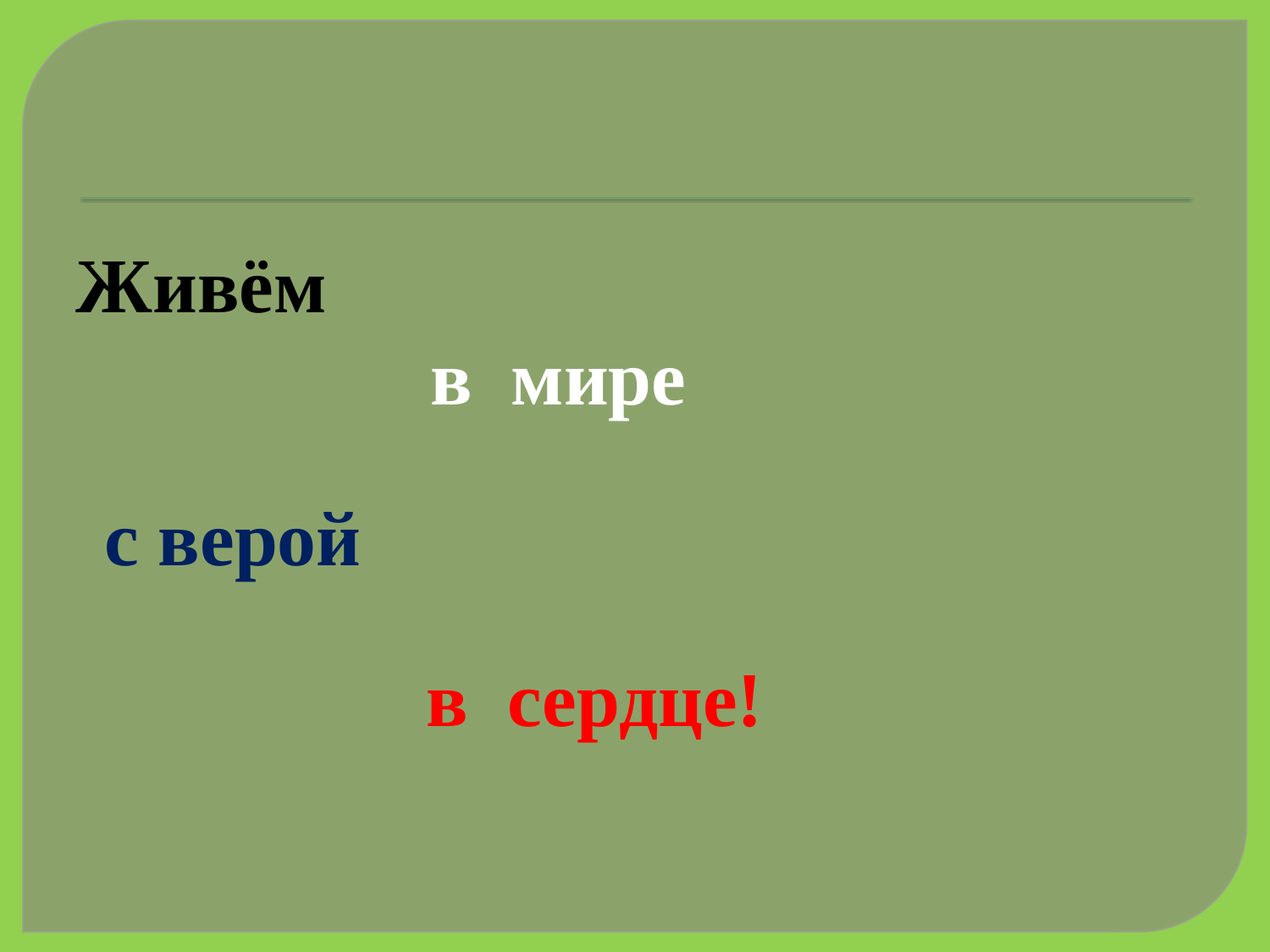

#
Живём
                         в  мире

  с верой

                  в  сердце!